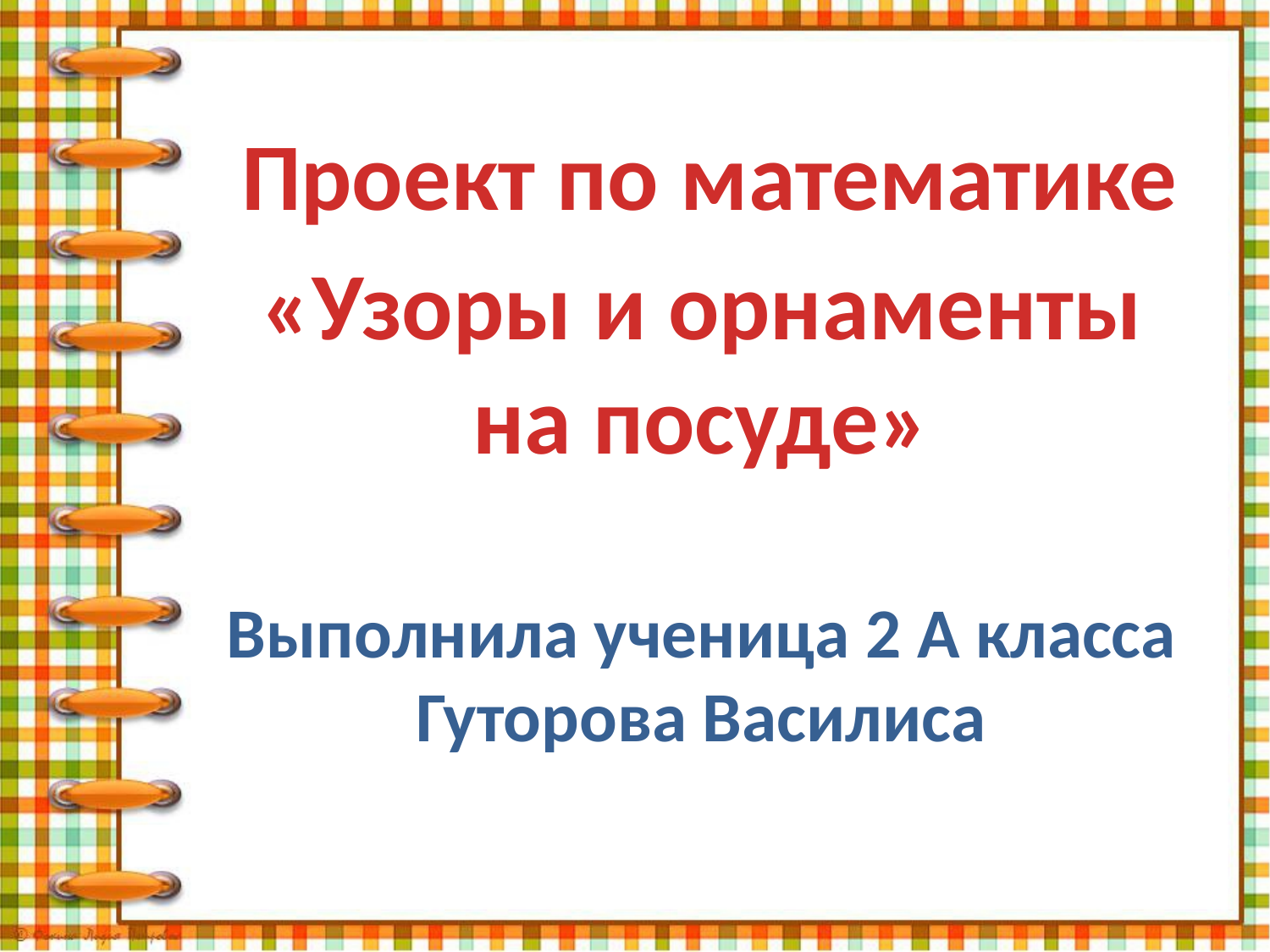

Проект по математике

«Узоры и орнаменты
на посуде»

Выполнила ученица 2 А класса
Гуторова Василиса